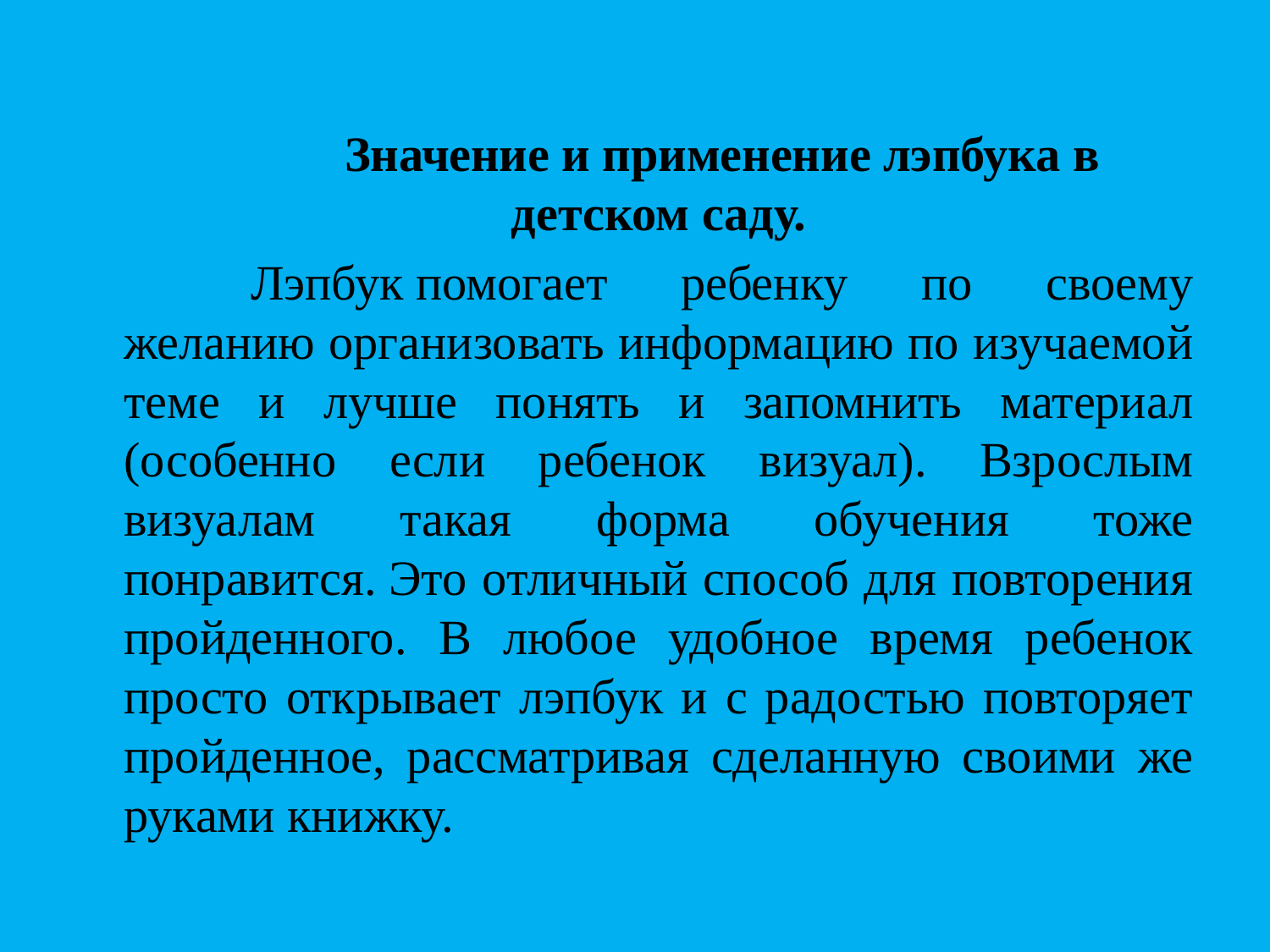

Значение и применение лэпбука в детском саду.
		Лэпбук помогает ребенку по своему желанию организовать информацию по изучаемой теме и лучше понять и запомнить материал (особенно если ребенок визуал). Взрослым визуалам такая форма обучения тоже понравится. Это отличный способ для повторения пройденного. В любое удобное время ребенок просто открывает лэпбук и с радостью повторяет пройденное, рассматривая сделанную своими же руками книжку.